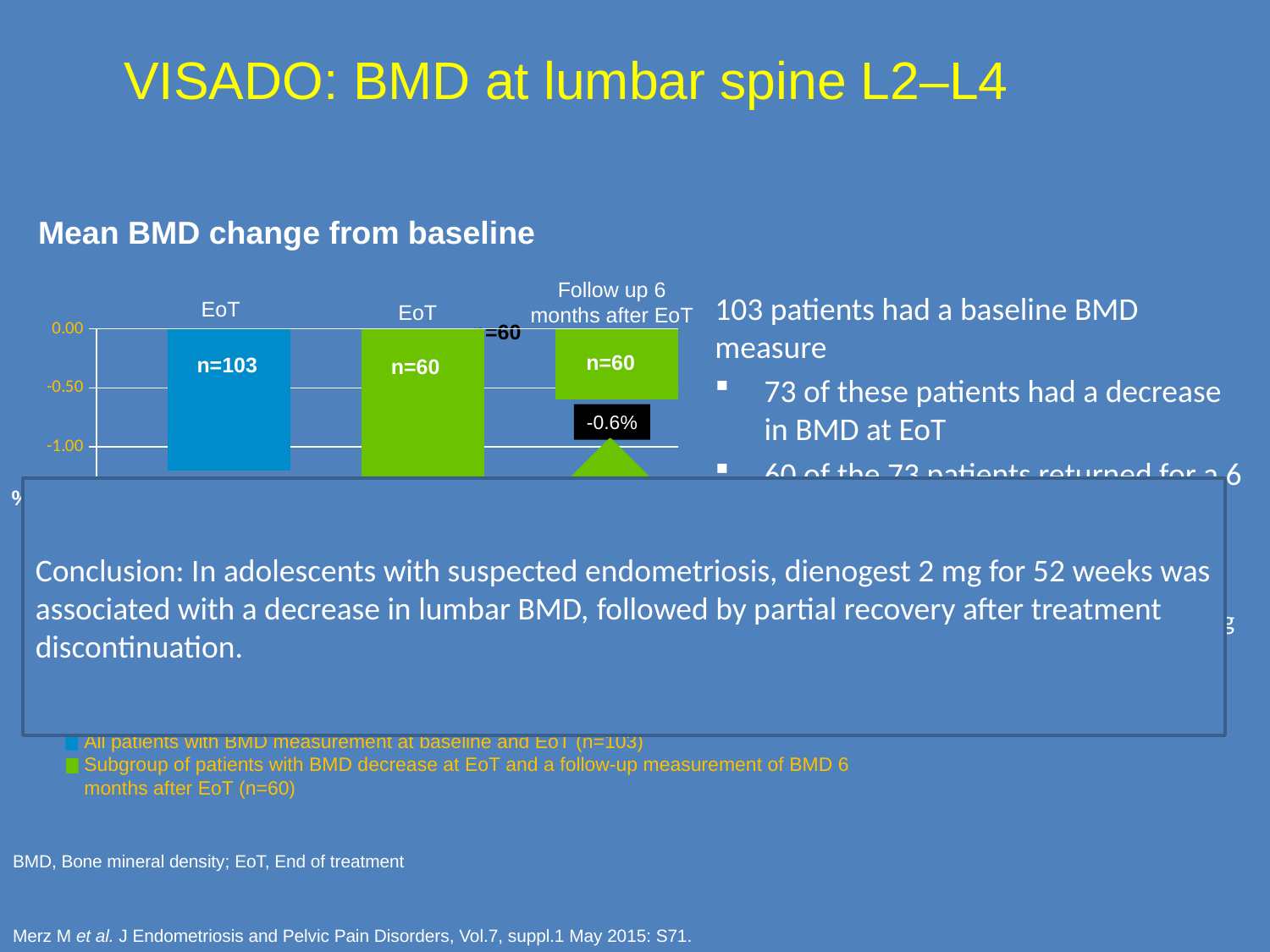

# VISADO: BMD at lumbar spine L2–L4
Mean BMD change from baseline
Follow up 6 months after EoT
103 patients had a baseline BMD measure
73 of these patients had a decrease in BMD at EoT
60 of the 73 patients returned for a 6 month follow-up:
Mean decrease at EoT = 2.3%
A trend towards recovery was observed within 6 months of stopping treatment

EoT
EoT

### Chart

| Category |  |  |
|---|---|---|
n=60
n=103
n=60
n=103
n=60
-0.6%

%
Conclusion: In adolescents with suspected endometriosis, dienogest 2 mg for 52 weeks was associated with a decrease in lumbar BMD, followed by partial recovery after treatment discontinuation.
Timepoint
All patients with BMD measurement at baseline and EoT (n=103)
Subgroup of patients with BMD decrease at EoT and a follow-up measurement of BMD 6 months after EoT (n=60)

BMD, Bone mineral density; EoT, End of treatment

Merz M et al. J Endometriosis and Pelvic Pain Disorders, Vol.7, suppl.1 May 2015: S71.